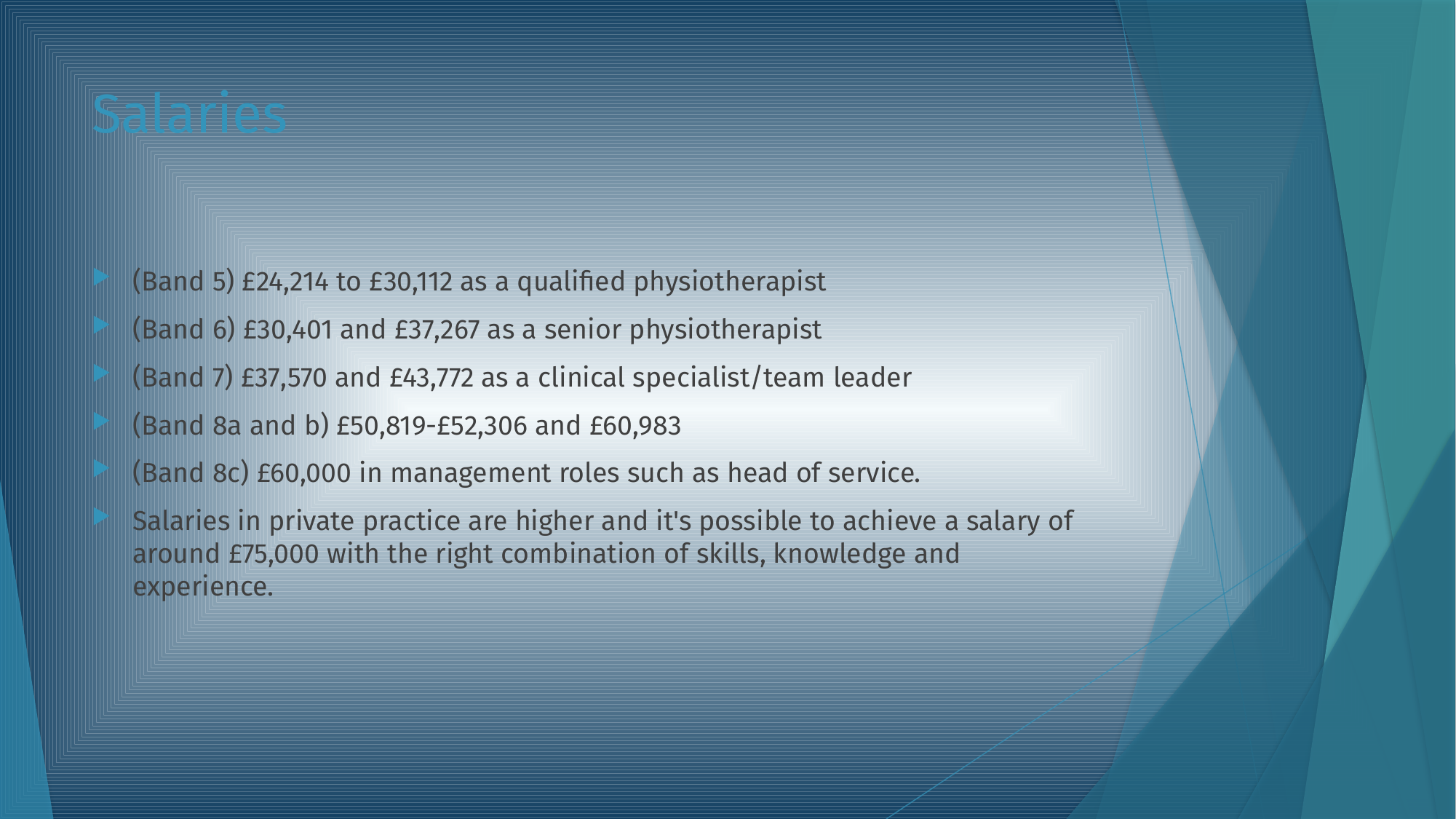

# Salaries
(Band 5) £24,214 to £30,112 as a qualified physiotherapist
(Band 6) £30,401 and £37,267 as a senior physiotherapist
(Band 7) £37,570 and £43,772 as a clinical specialist/team leader
(Band 8a and b) £50,819-£52,306 and £60,983
(Band 8c) £60,000 in management roles such as head of service.
Salaries in private practice are higher and it's possible to achieve a salary of around £75,000 with the right combination of skills, knowledge and experience.